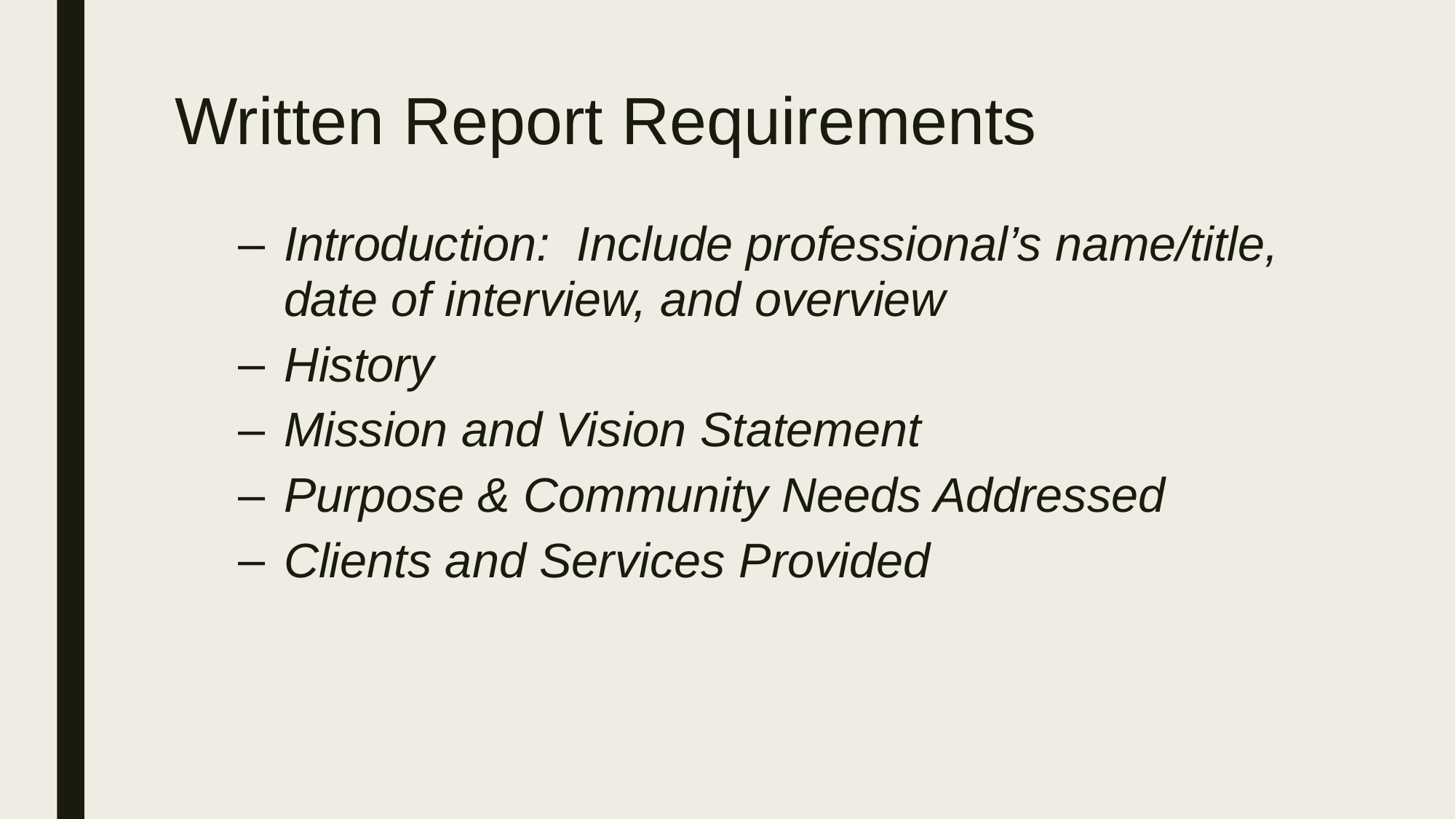

# Written Report Requirements
Introduction:  Include professional’s name/title, date of interview, and overview
History
Mission and Vision Statement
Purpose & Community Needs Addressed
Clients and Services Provided